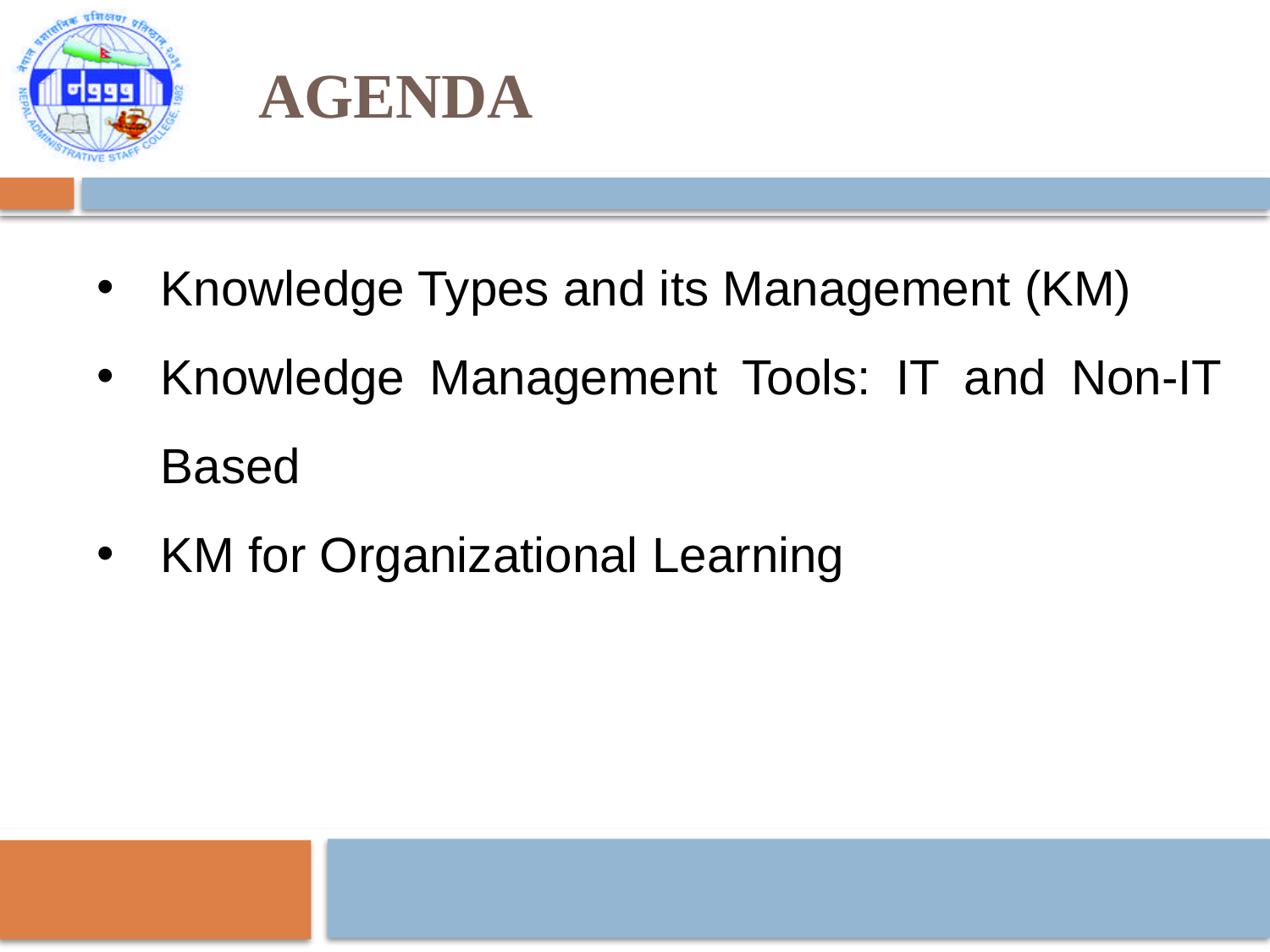

# Agenda

Knowledge Types and its Management (KM)
Knowledge Management Tools: IT and Non-IT Based
KM for Organizational Learning